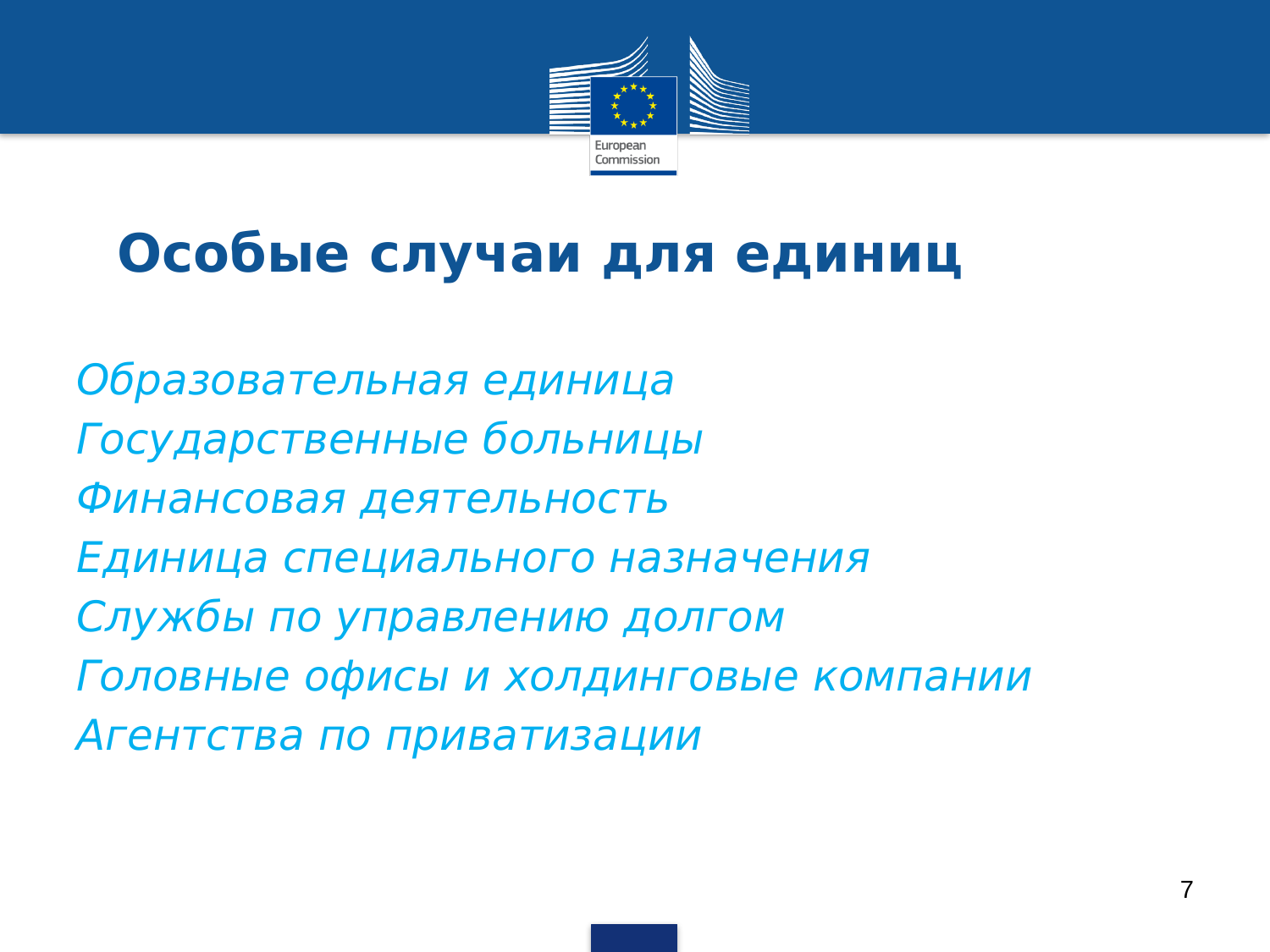

# Особые случаи для единиц
Образовательная единица
Государственные больницы
Финансовая деятельность
Единица специального назначения
Службы по управлению долгом
Головные офисы и холдинговые компании
Агентства по приватизации

7